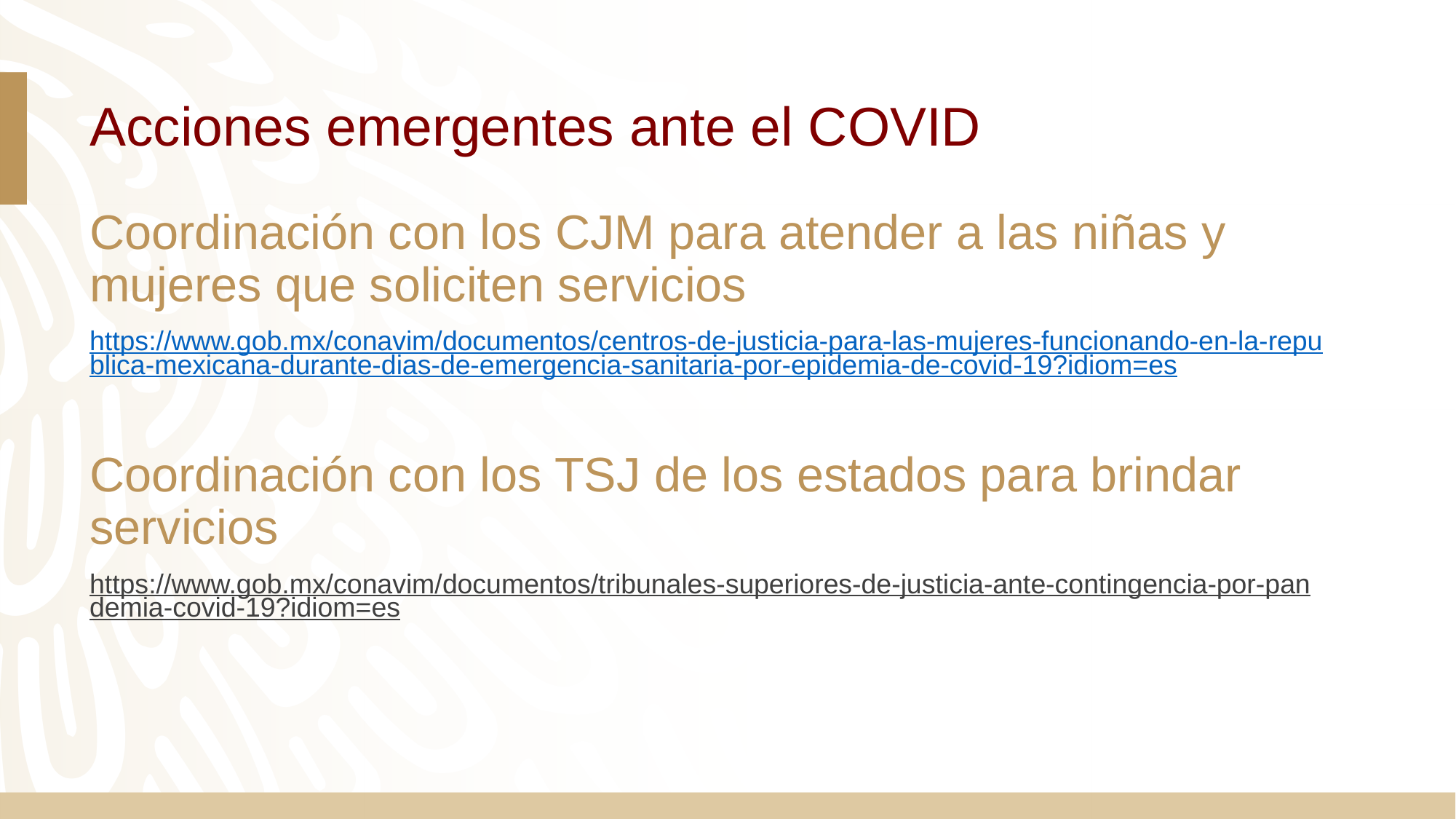

# Acciones emergentes ante el COVID
Coordinación con los CJM para atender a las niñas y mujeres que soliciten servicios
https://www.gob.mx/conavim/documentos/centros-de-justicia-para-las-mujeres-funcionando-en-la-republica-mexicana-durante-dias-de-emergencia-sanitaria-por-epidemia-de-covid-19?idiom=es

Coordinación con los TSJ de los estados para brindar servicios
https://www.gob.mx/conavim/documentos/tribunales-superiores-de-justicia-ante-contingencia-por-pandemia-covid-19?idiom=es